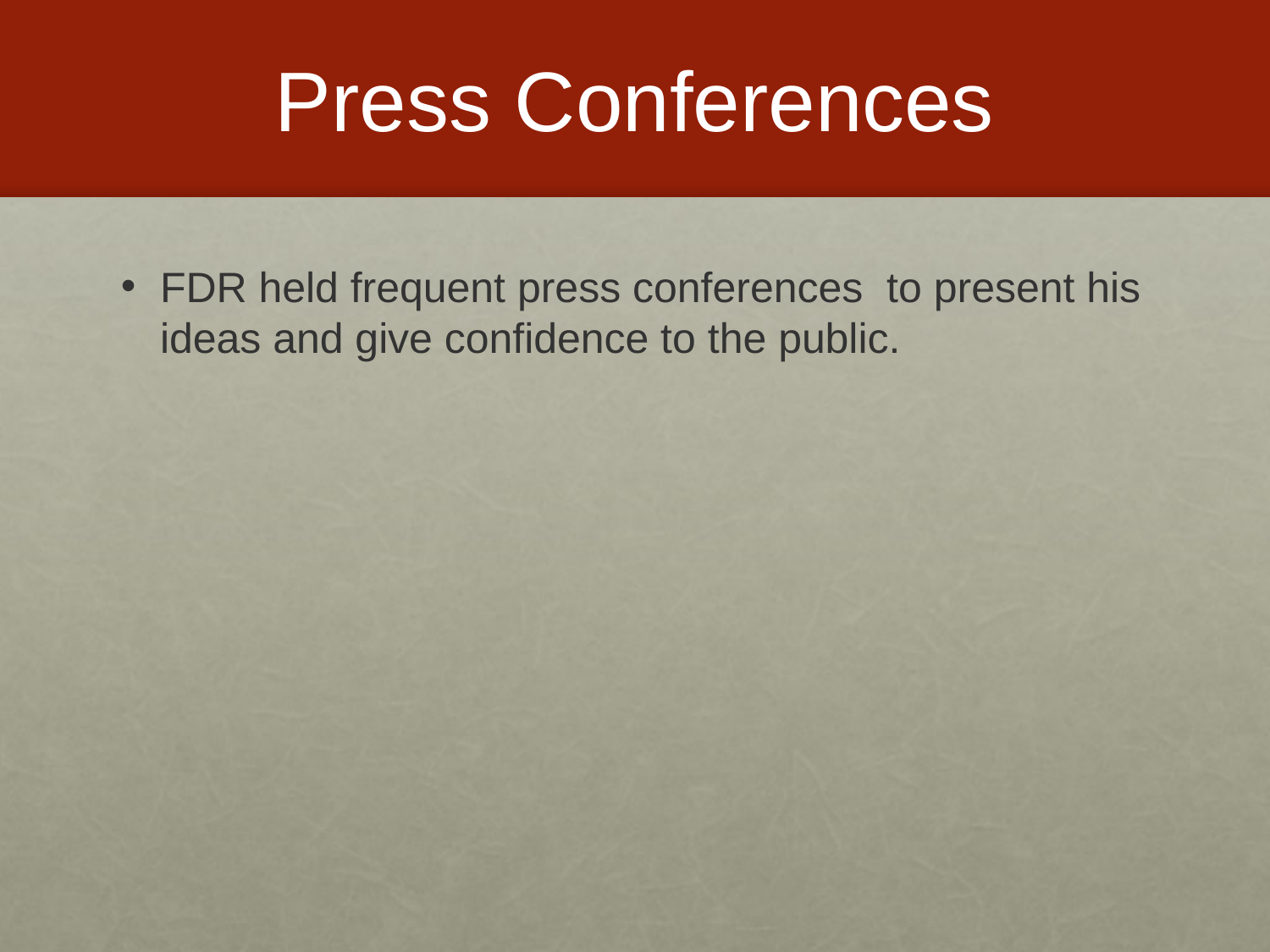

# Press Conferences
FDR held frequent press conferences  to present his ideas and give confidence to the public.